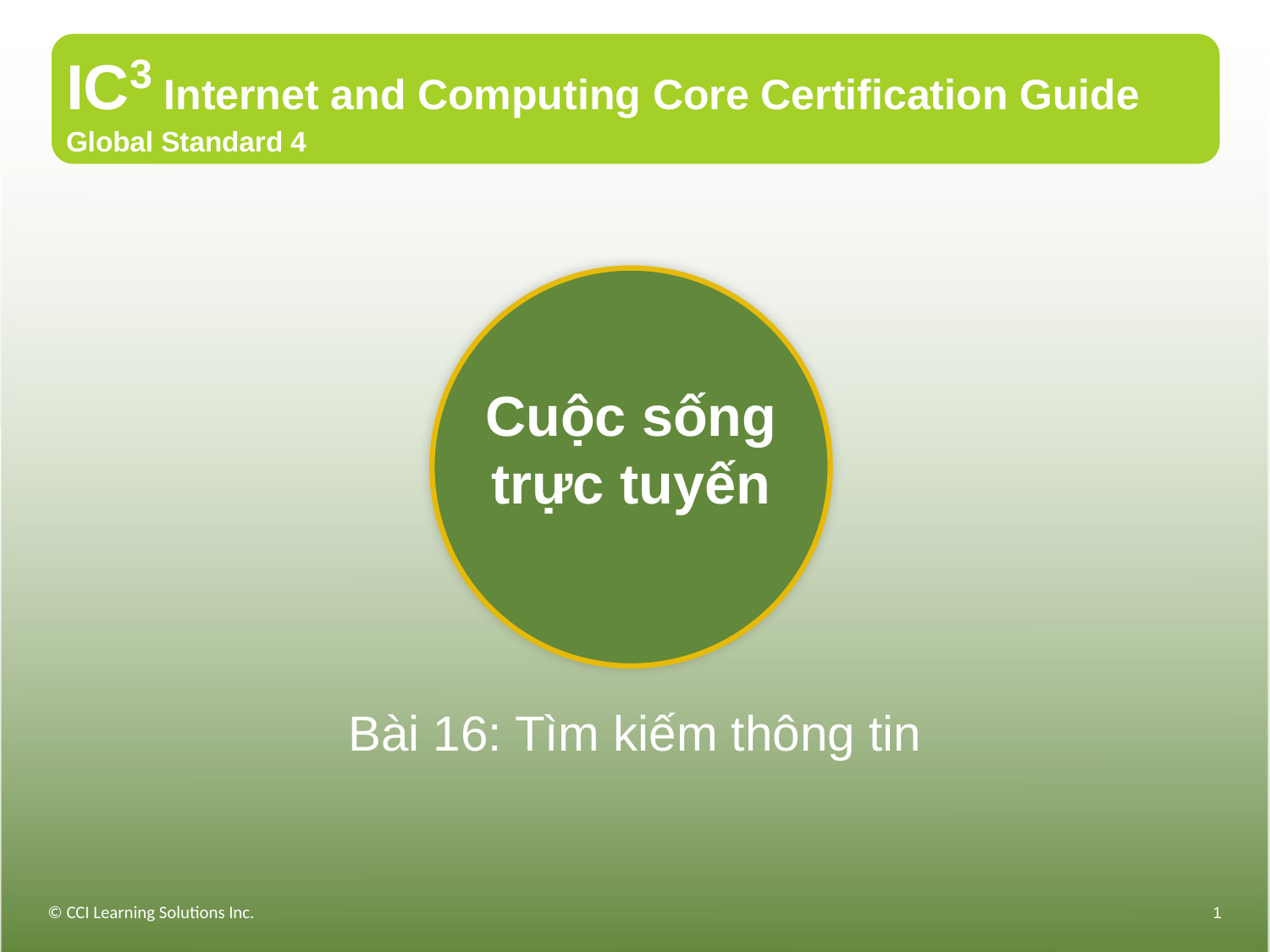

IC3 Internet and Computing Core Certification Guide
Global Standard 4

# Cuộc sống trực tuyến

Bài 16: Tìm kiếm thông tin
© CCI Learning Solutions Inc.
1